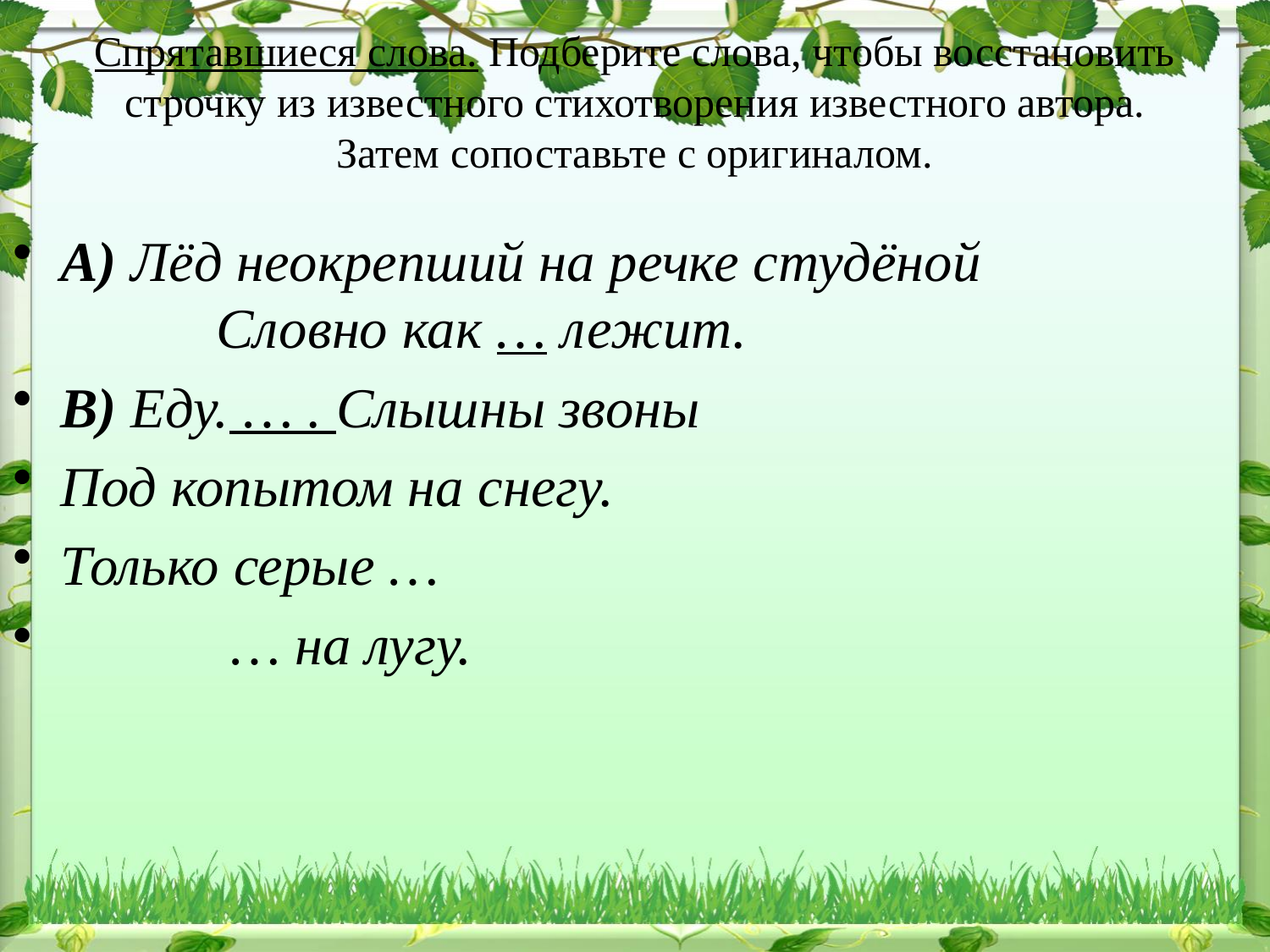

# Спрятавшиеся слова. Подберите слова, чтобы восстановить строчку из известного стихотворения известного автора. Затем сопоставьте с оригиналом.
А) Лёд неокрепший на речке студёной                      Словно как … лежит.
В) Еду. … . Слышны звоны
Под копытом на снегу.
Только серые …
            … на лугу.